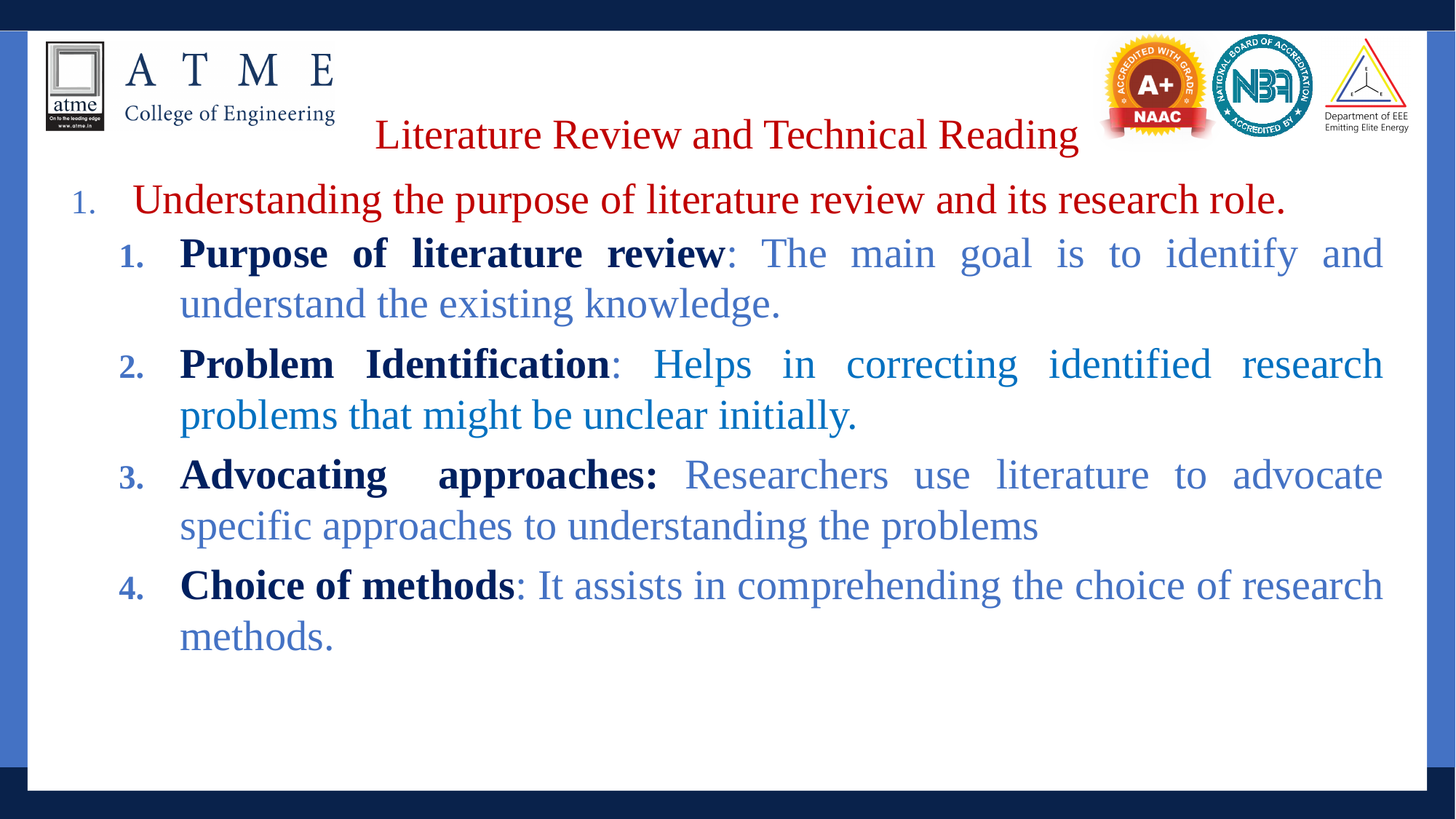

# Literature Review and Technical Reading
Understanding the purpose of literature review and its research role.
Purpose of literature review: The main goal is to identify and understand the existing knowledge.
Problem Identification: Helps in correcting identified research problems that might be unclear initially.
Advocating  approaches: Researchers use literature to advocate specific approaches to understanding the problems
Choice of methods: It assists in comprehending the choice of research methods.